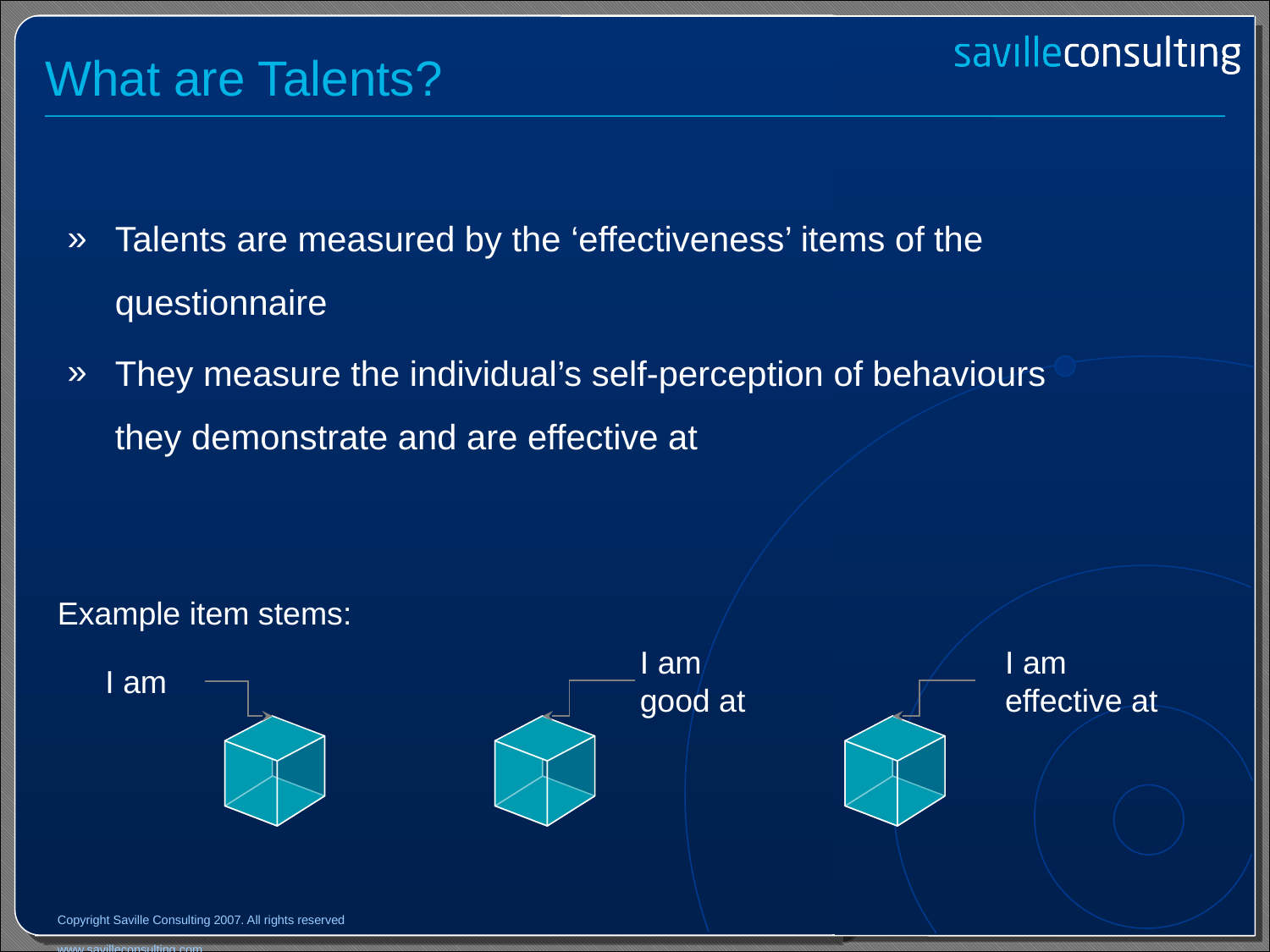

# What are Talents?
Talents are measured by the ‘effectiveness’ items of the questionnaire
They measure the individual’s self-perception of behaviours they demonstrate and are effective at
Example item stems:
I am good at

I am effective at

I am